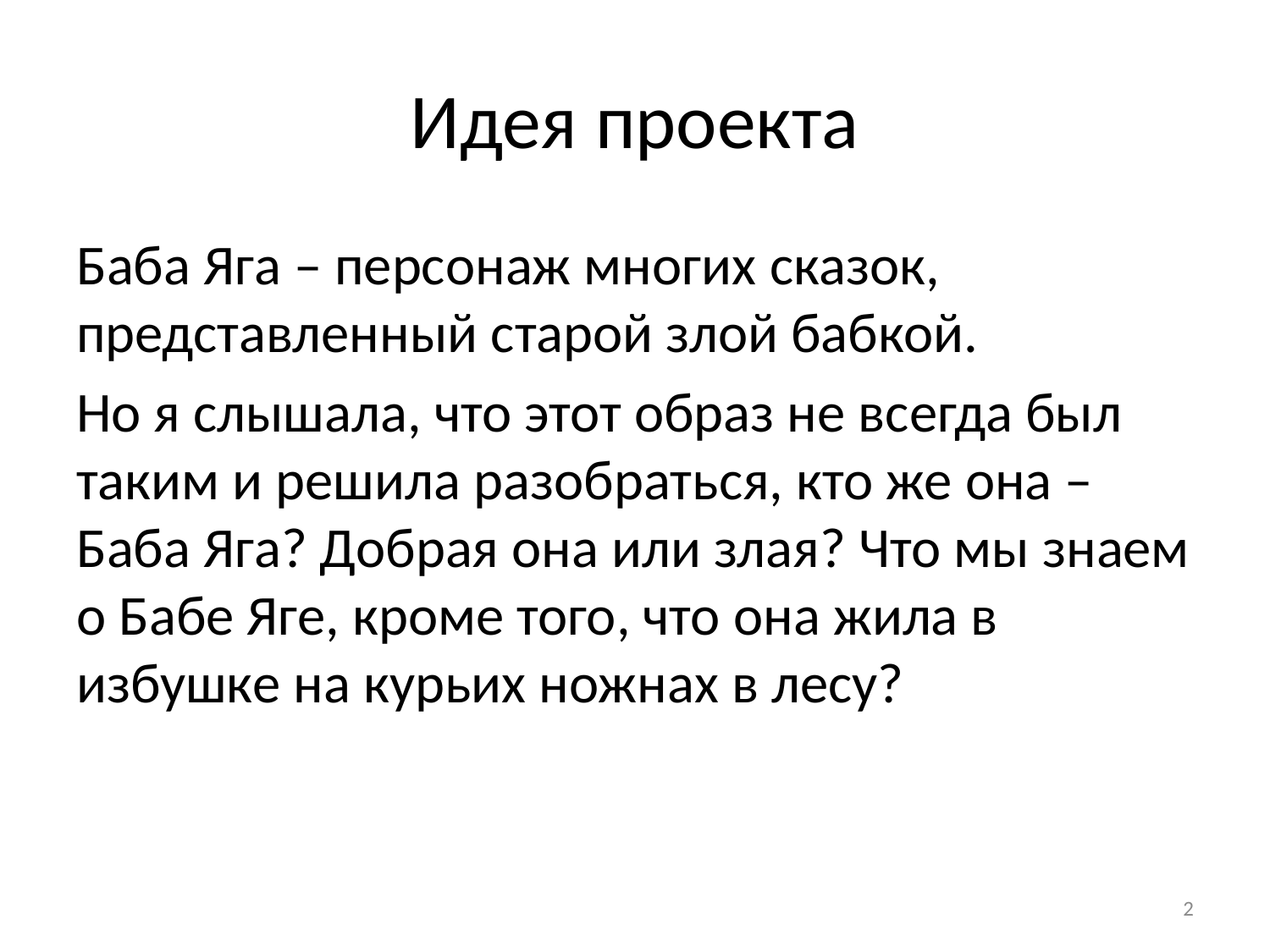

# Идея проекта
Баба Яга – персонаж многих сказок, представленный старой злой бабкой.
Но я слышала, что этот образ не всегда был таким и решила разобраться, кто же она – Баба Яга? Добрая она или злая? Что мы знаем о Бабе Яге, кроме того, что она жила в избушке на курьих ножнах в лесу?
2